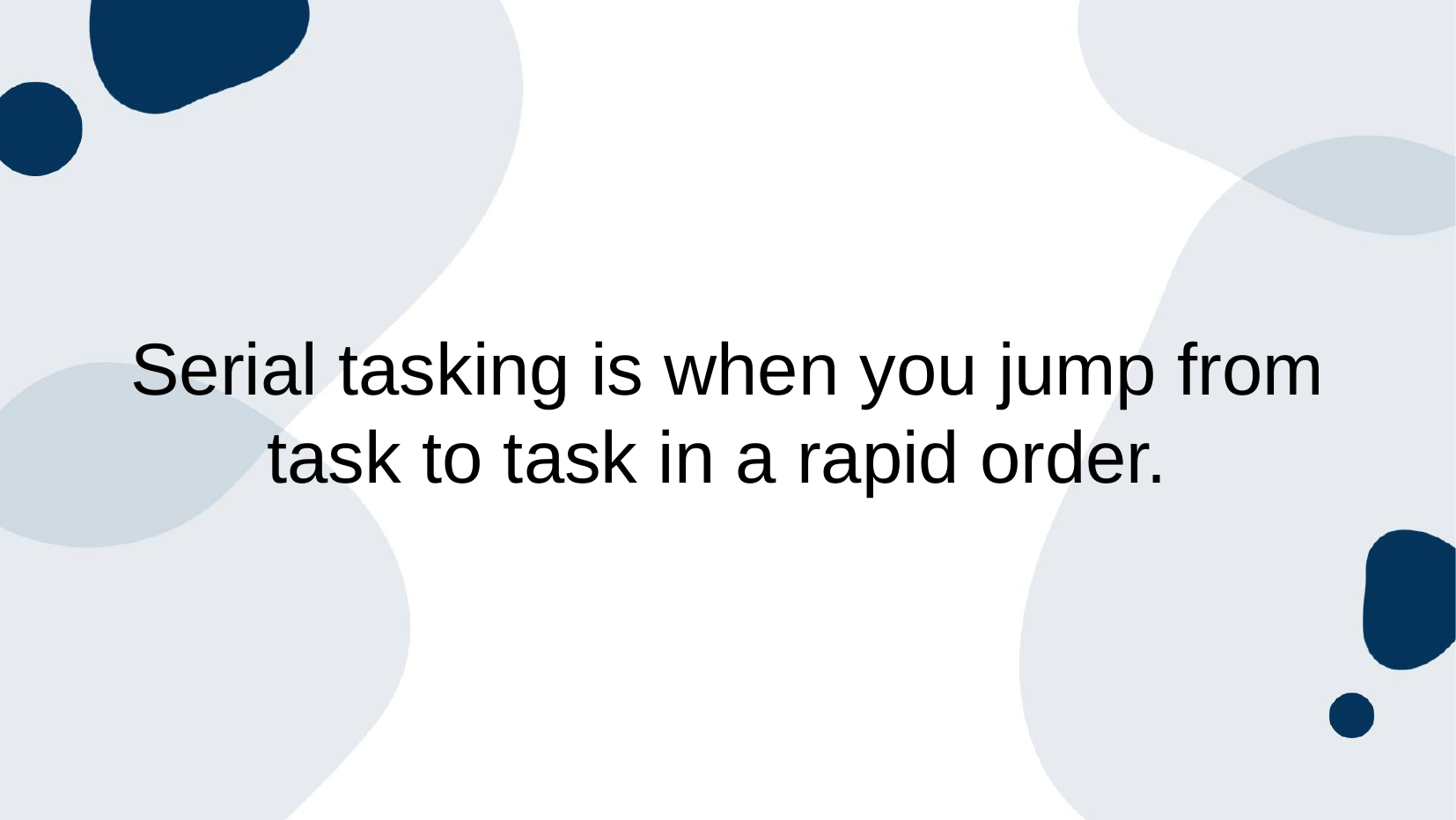

Serial tasking is when you jump from task to task in a rapid order.